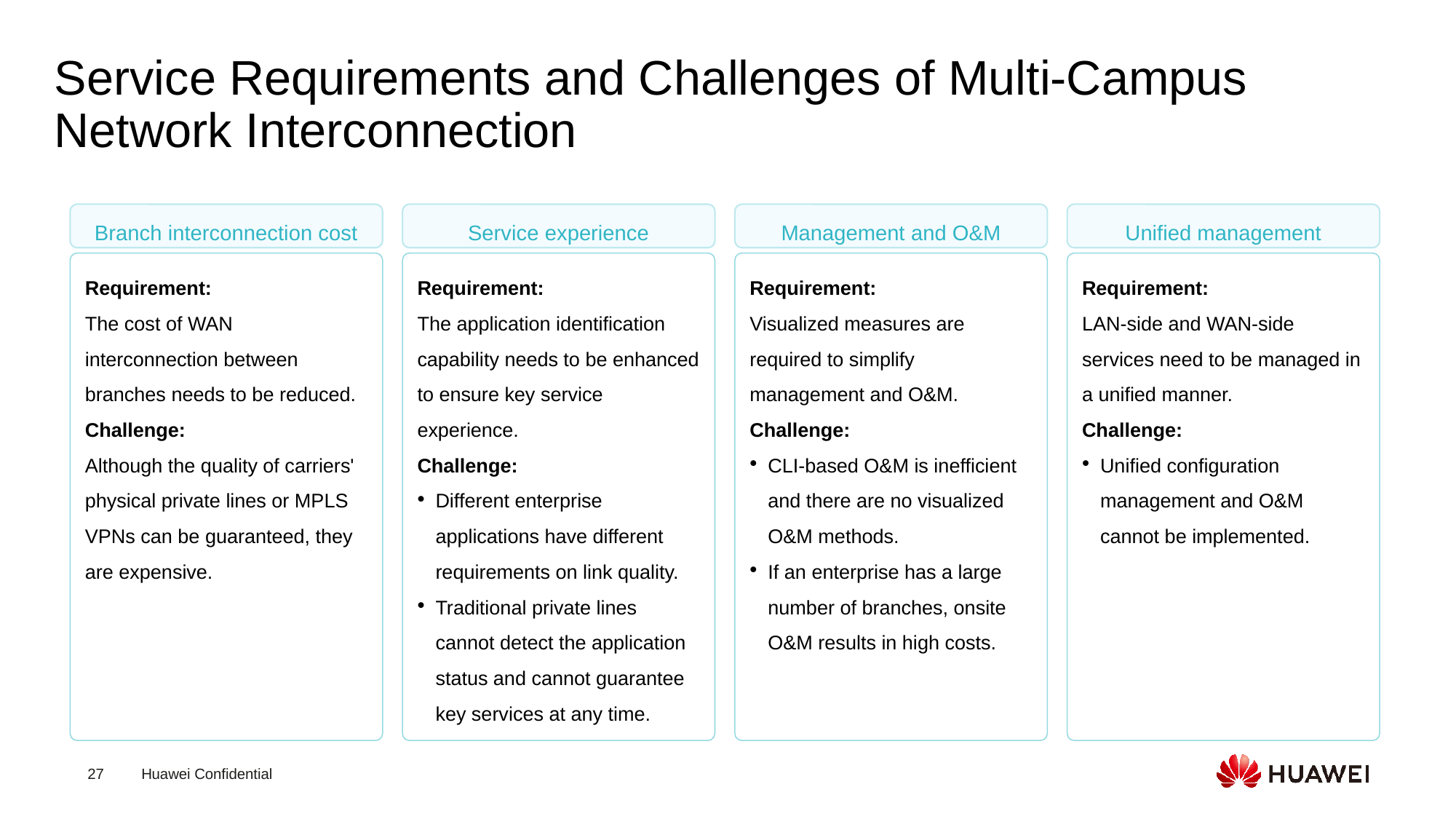

# Service Requirements and Challenges of Multi-Campus Network Interconnection
Branch interconnection cost
Service experience
Management and O&M
Unified management
Requirement:
The cost of WAN interconnection between branches needs to be reduced.
Challenge:
Although the quality of carriers' physical private lines or MPLS VPNs can be guaranteed, they are expensive.

Requirement:
The application identification capability needs to be enhanced to ensure key service experience.
Challenge:
Different enterprise applications have different requirements on link quality.
Traditional private lines cannot detect the application status and cannot guarantee key services at any time.
Requirement:
Visualized measures are required to simplify management and O&M.
Challenge:
CLI-based O&M is inefficient and there are no visualized O&M methods.
If an enterprise has a large number of branches, onsite O&M results in high costs.
Requirement:
LAN-side and WAN-side services need to be managed in a unified manner.
Challenge:
Unified configuration management and O&M cannot be implemented.